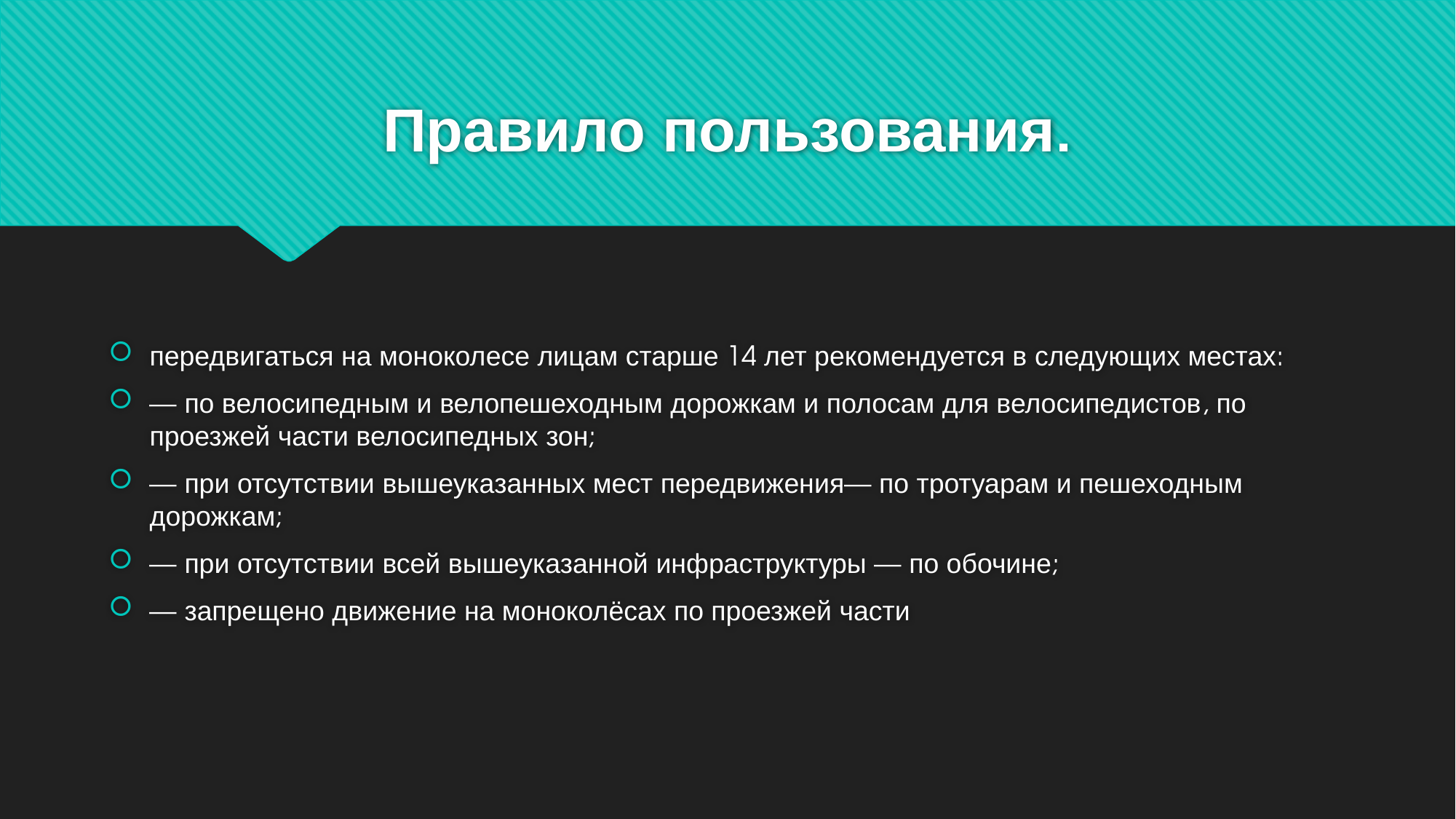

# Правило пользования.
передвигаться на моноколесе лицам старше 14 лет рекомендуется в следующих местах:
— по велосипедным и велопешеходным дорожкам и полосам для велосипедистов, по проезжей части велосипедных зон;
— при отсутствии вышеуказанных мест передвижения— по тротуарам и пешеходным дорожкам;
— при отсутствии всей вышеуказанной инфраструктуры — по обочине;
— запрещено движение на моноколёсах по проезжей части